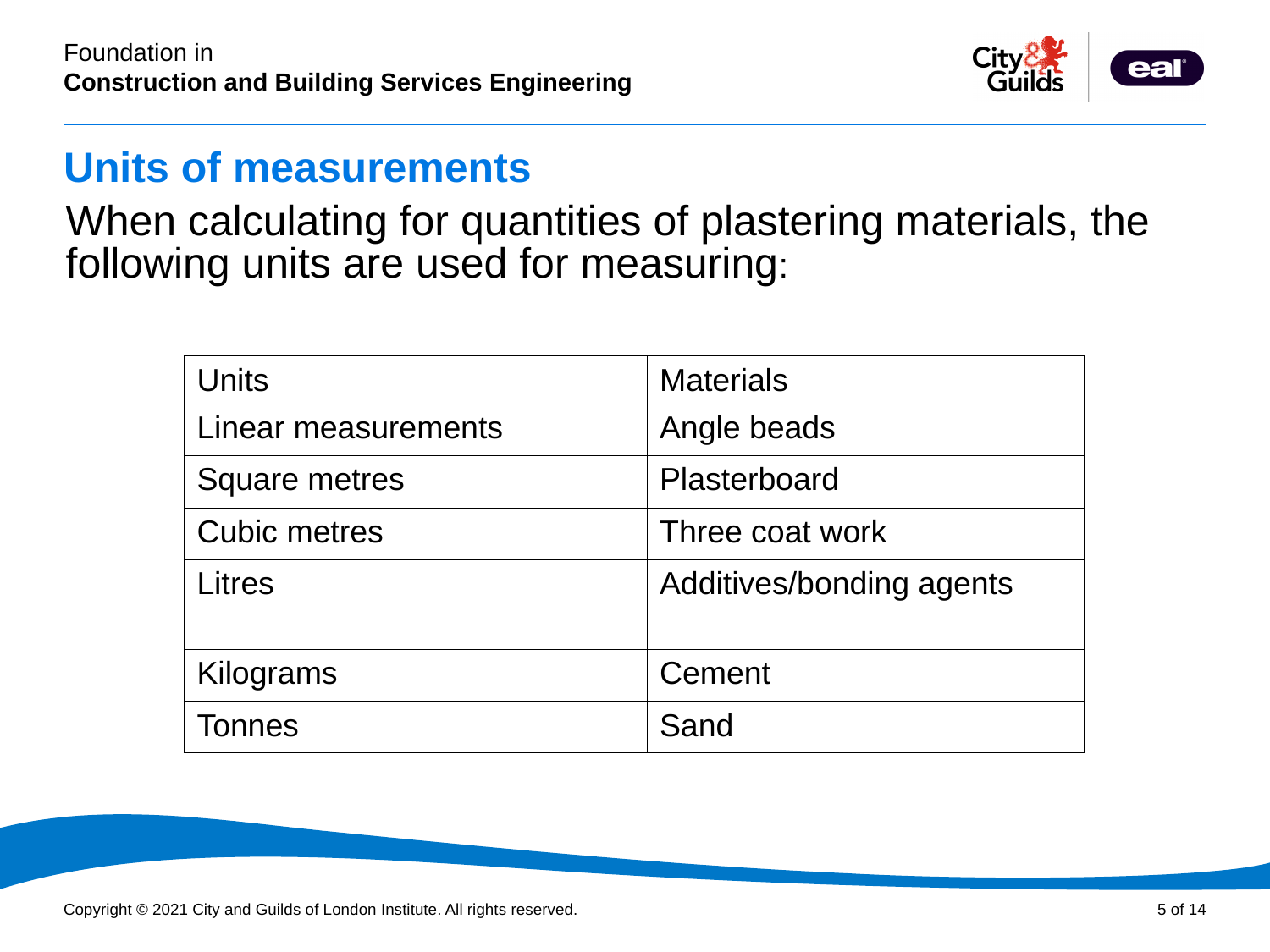

# Units of measurements
When calculating for quantities of plastering materials, the following units are used for measuring:
| Units | Materials |
| --- | --- |
| Linear measurements | Angle beads |
| Square metres | Plasterboard |
| Cubic metres | Three coat work |
| Litres | Additives/bonding agents |
| Kilograms | Cement |
| Tonnes | Sand |